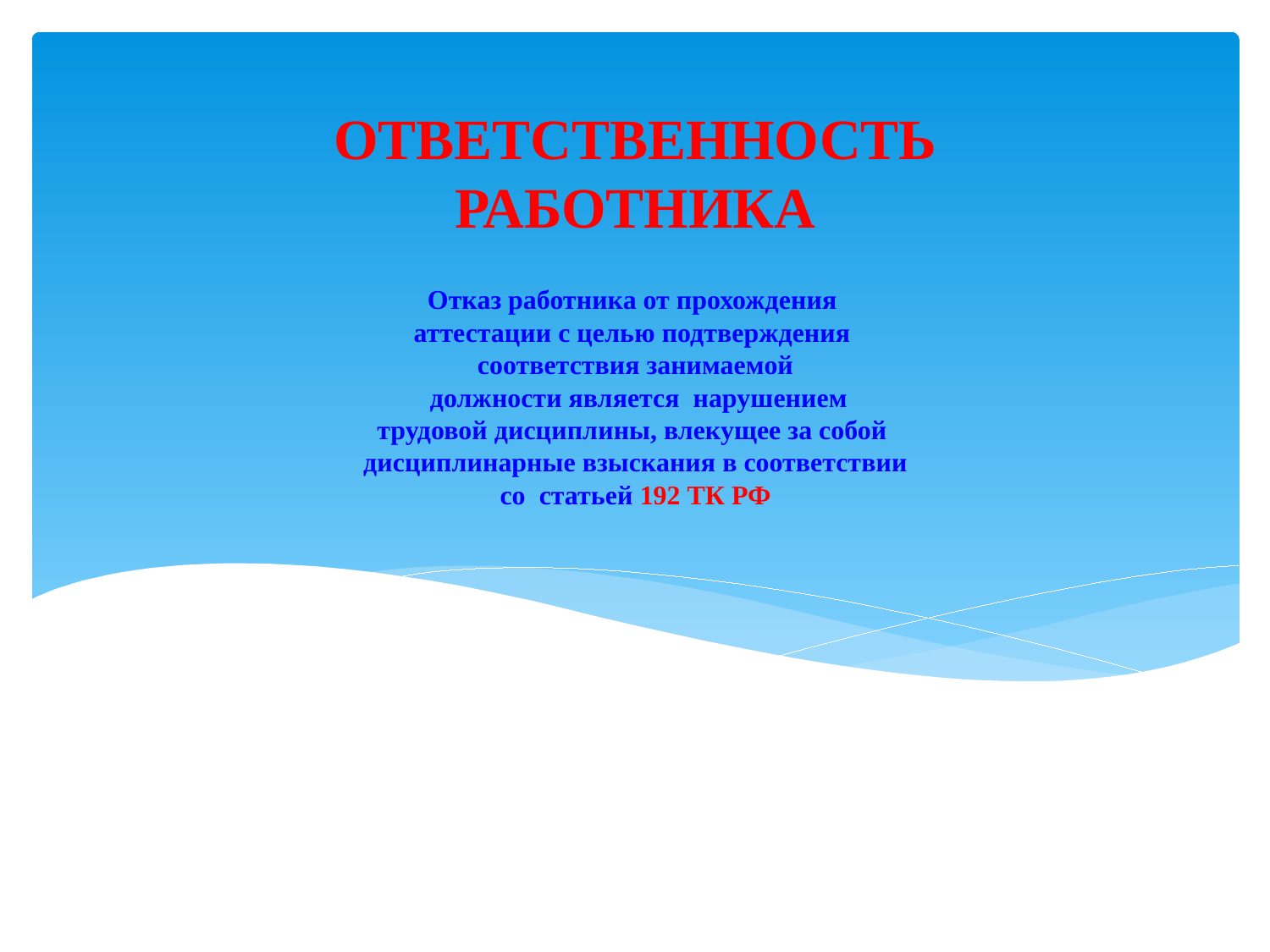

ОТВЕТСТВЕННОСТЬ РАБОТНИКА

# Отказ работника от прохождения аттестации с целью подтверждения соответствия занимаемой должности является  нарушением трудовой дисциплины, влекущее за собой дисциплинарные взыскания в соответствии со  статьей 192 ТК РФ